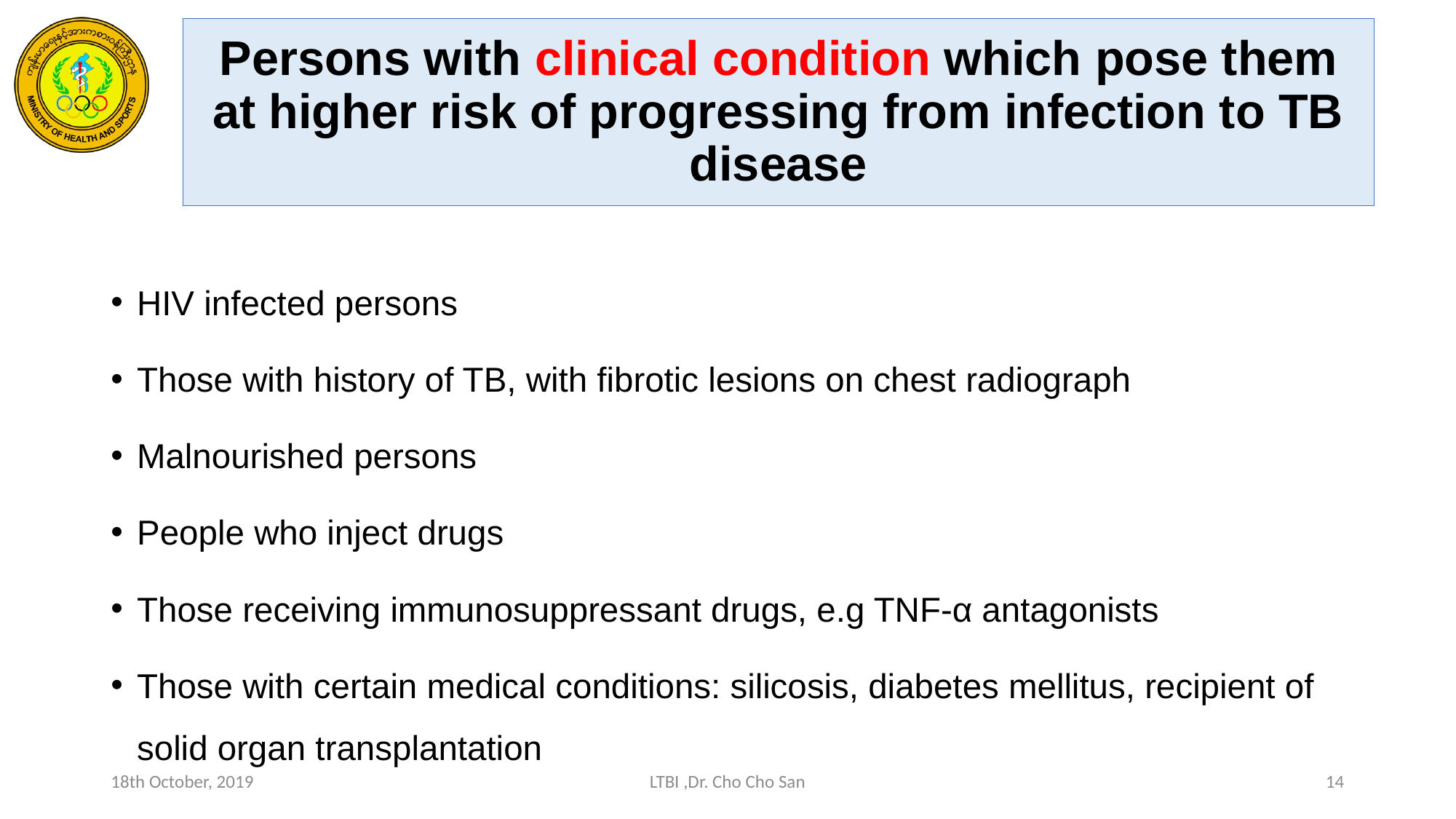

# Persons with clinical condition which pose them at higher risk of progressing from infection to TB disease
HIV infected persons
Those with history of TB, with fibrotic lesions on chest radiograph
Malnourished persons
People who inject drugs
Those receiving immunosuppressant drugs, e.g TNF-α antagonists
Those with certain medical conditions: silicosis, diabetes mellitus, recipient of solid organ transplantation
18th October, 2019
LTBI ,Dr. Cho Cho San
14